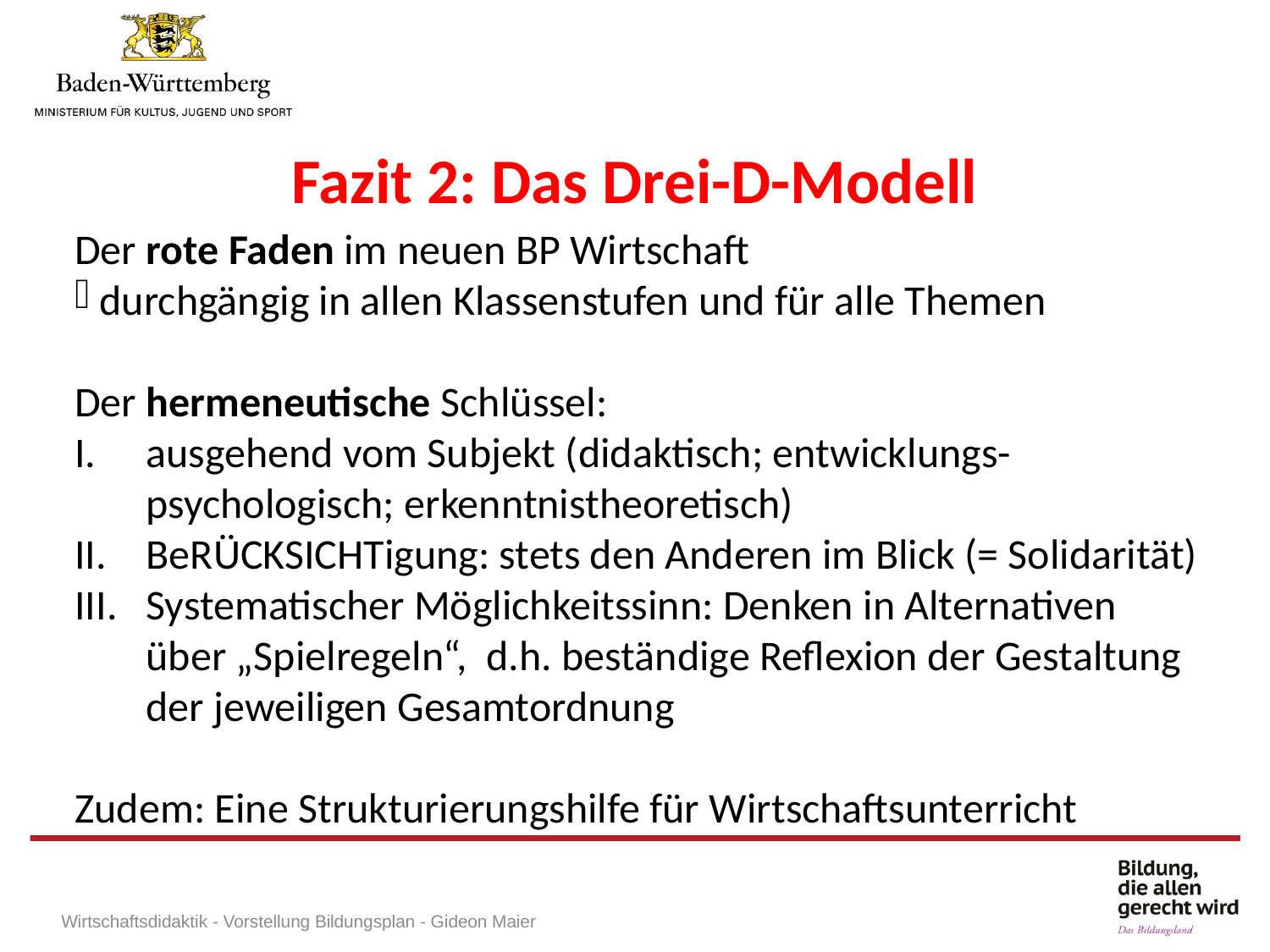

Fazit 2: Das Drei-D-Modell
Individuelle Förderung am Gymnasium
Der rote Faden im neuen BP Wirtschaft
 durchgängig in allen Klassenstufen und für alle Themen
Der hermeneutische Schlüssel:
ausgehend vom Subjekt (didaktisch; entwicklungs-psychologisch; erkenntnistheoretisch)
BeRÜCKSICHTigung: stets den Anderen im Blick (= Solidarität)
Systematischer Möglichkeitssinn: Denken in Alternativen über „Spielregeln“,  d.h. beständige Reflexion der Gestaltung der jeweiligen Gesamtordnung

Zudem: Eine Strukturierungshilfe für Wirtschaftsunterricht
Wirtschaftsdidaktik - Vorstellung Bildungsplan - Gideon Maier